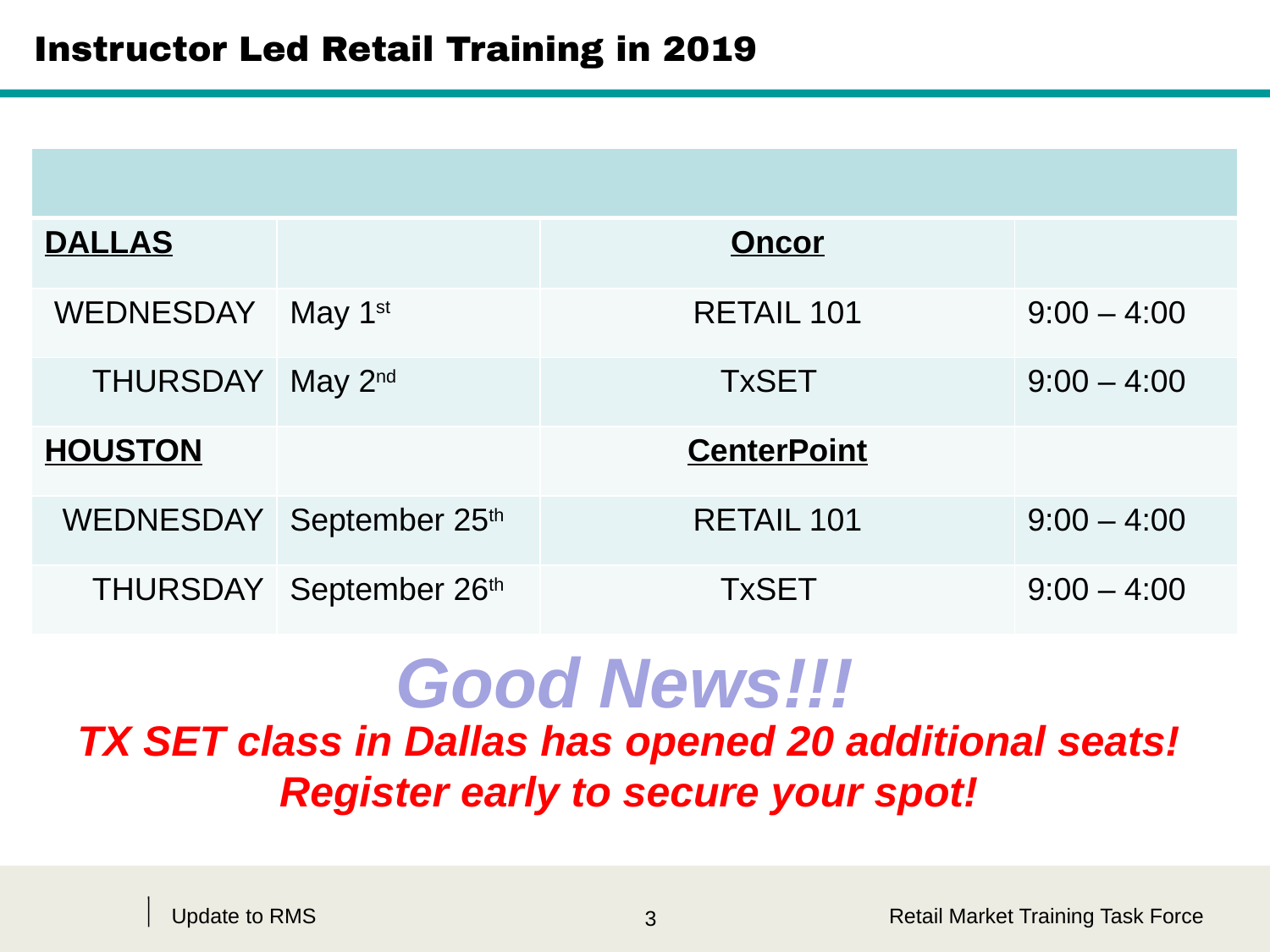

# Instructor Led Retail Training in 2019
|  |  |  |  |
| --- | --- | --- | --- |
| DALLAS |  | Oncor |  |
| WEDNESDAY | May 1st | RETAIL 101 | 9:00 – 4:00 |
| THURSDAY | May 2nd | TxSET | 9:00 – 4:00 |
| HOUSTON |  | CenterPoint |  |
| WEDNESDAY | September 25th | RETAIL 101 | 9:00 – 4:00 |
| THURSDAY | September 26th | TxSET | 9:00 – 4:00 |
Good News!!!
TX SET class in Dallas has opened 20 additional seats!  Register early to secure your spot!
Update to RMS
Retail Market Training Task Force